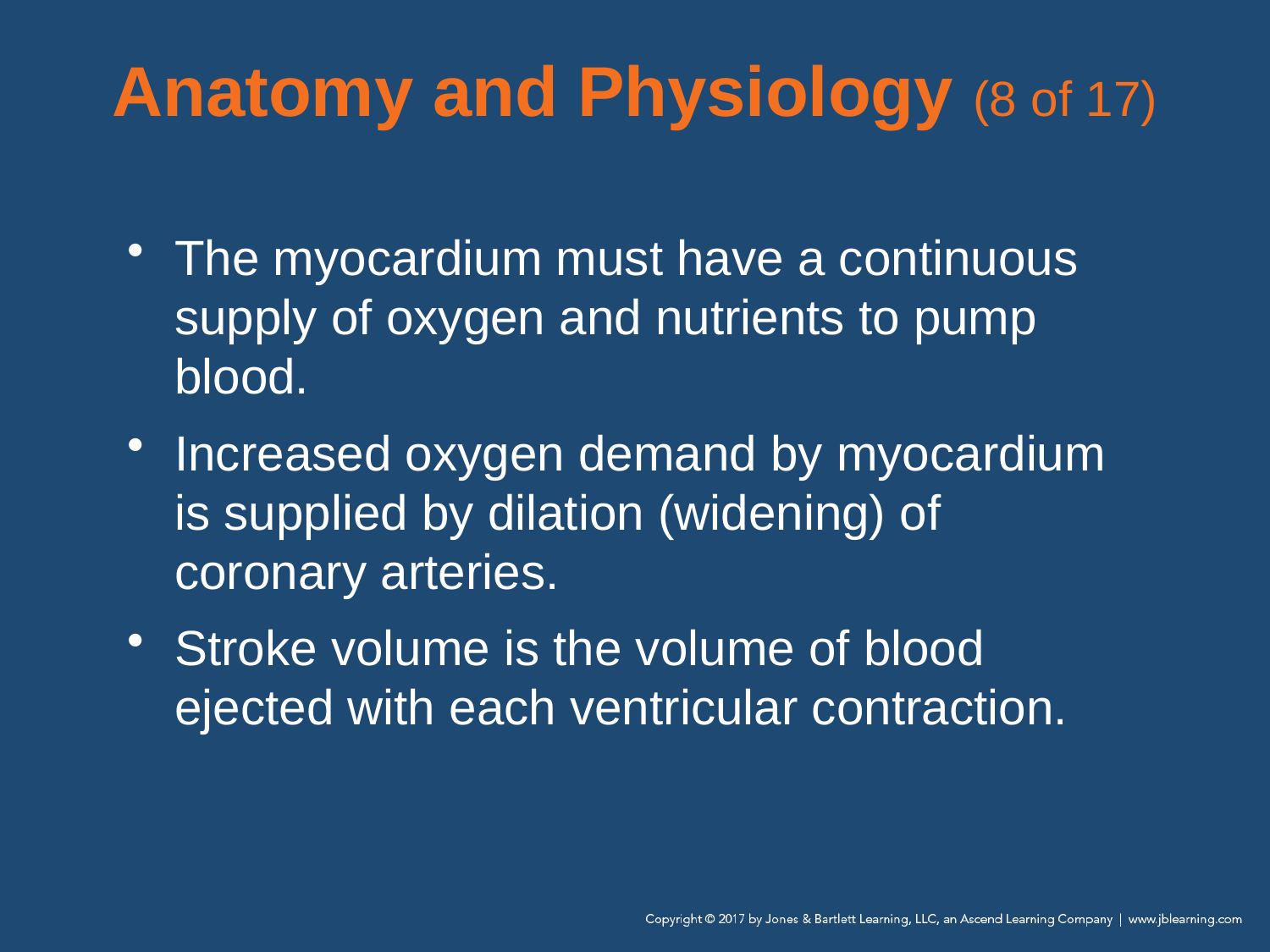

# Anatomy and Physiology (8 of 17)
The myocardium must have a continuous supply of oxygen and nutrients to pump blood.
Increased oxygen demand by myocardium is supplied by dilation (widening) of coronary arteries.
Stroke volume is the volume of blood ejected with each ventricular contraction.